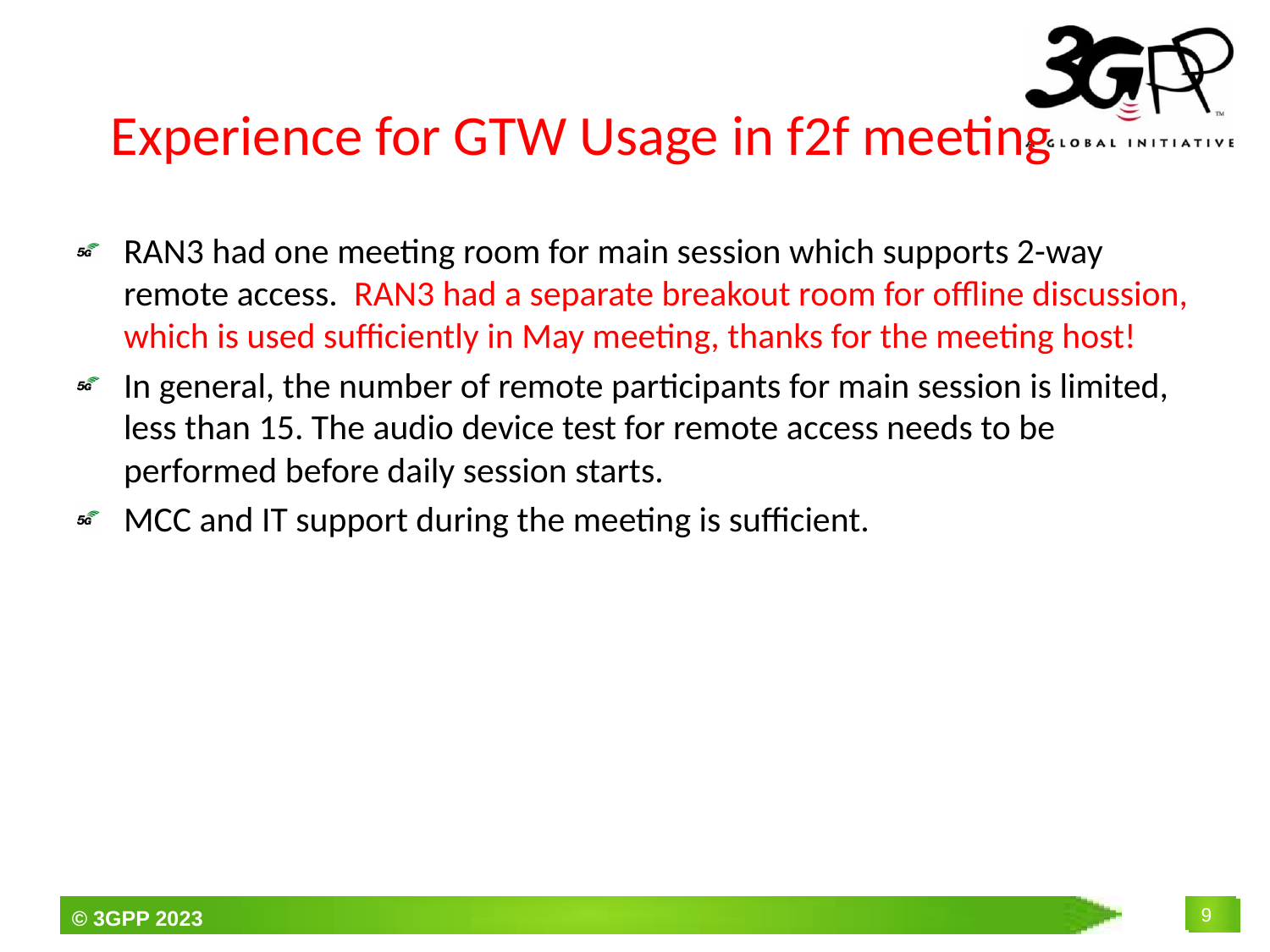

# Experience for GTW Usage in f2f meeting
RAN3 had one meeting room for main session which supports 2-way remote access.  RAN3 had a separate breakout room for offline discussion, which is used sufficiently in May meeting, thanks for the meeting host!
In general, the number of remote participants for main session is limited, less than 15. The audio device test for remote access needs to be performed before daily session starts.
MCC and IT support during the meeting is sufficient.